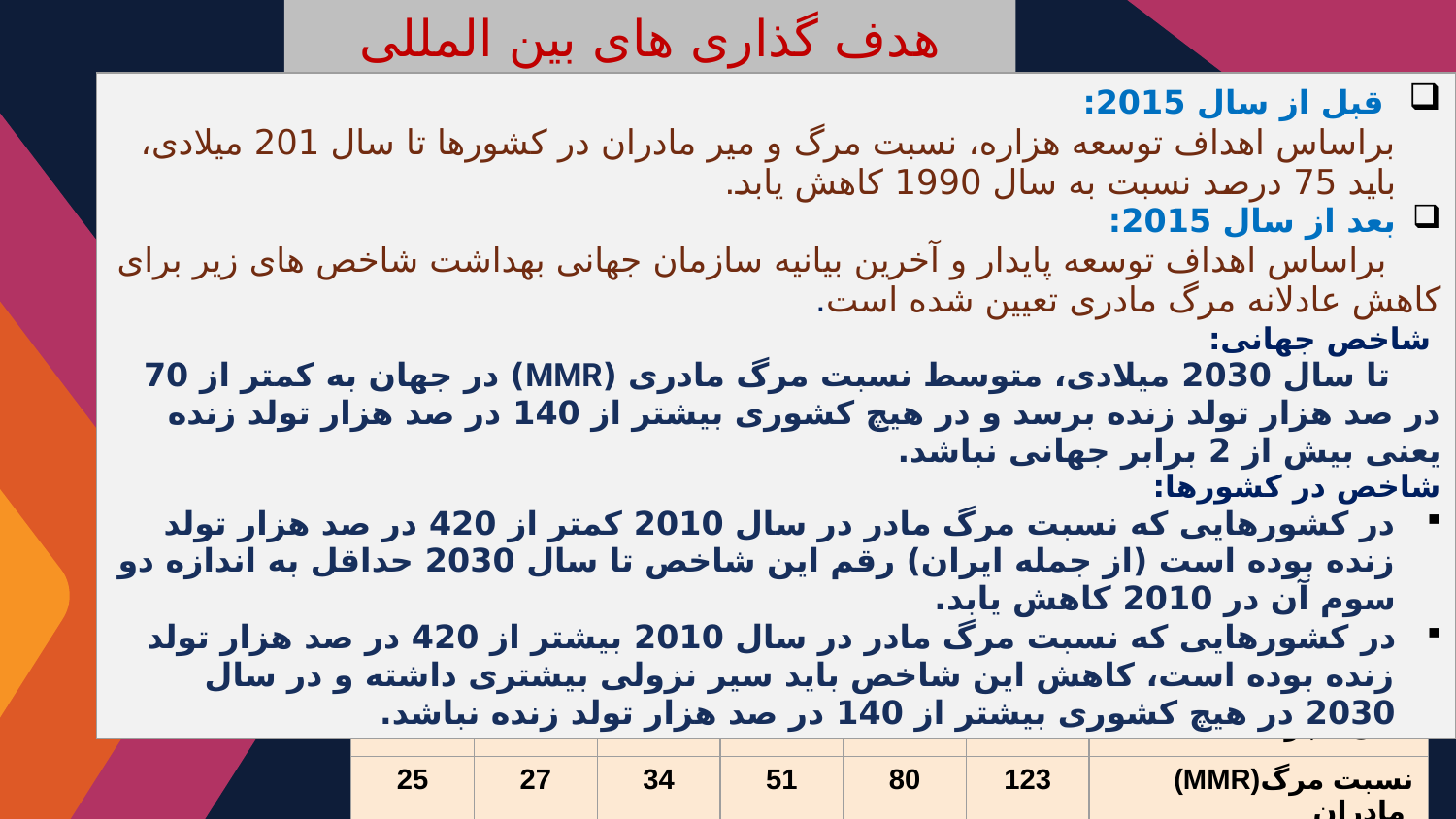

هدف گذاری های بین المللی
| قبل از سال 2015: براساس اهداف توسعه هزاره، نسبت مرگ و میر مادران در کشورها تا سال 201 میلادی، باید 75 درصد نسبت به سال 1990 کاهش یابد. بعد از سال 2015: براساس اهداف توسعه پایدار و آخرین بیانیه سازمان جهانی بهداشت شاخص های زیر برای کاهش عادلانه مرگ مادری تعیین شده است. شاخص جهانی: تا سال 2030 میلادی، متوسط نسبت مرگ مادری (MMR) در جهان به کمتر از 70 در صد هزار تولد زنده برسد و در هیچ کشوری بیشتر از 140 در صد هزار تولد زنده یعنی بیش از 2 برابر جهانی نباشد. شاخص در کشورها: در کشورهایی که نسبت مرگ مادر در سال 2010 کمتر از 420 در صد هزار تولد زنده بوده است (از جمله ایران) رقم این شاخص تا سال 2030 حداقل به اندازه دو سوم آن در 2010 کاهش یابد. در کشورهایی که نسبت مرگ مادر در سال 2010 بیشتر از 420 در صد هزار تولد زنده بوده است، کاهش این شاخص باید سیر نزولی بیشتری داشته و در سال 2030 در هیچ کشوری بیشتر از 140 در صد هزار تولد زنده نباشد. |
| --- |
| روند MMR در ایران بر اساس آخرین گزارش سازمان جهانی بهداشت |
| --- |

| 2015 | 2010 | 2005 | 2000 | 1995 | 1990 | سال میلادی |
| --- | --- | --- | --- | --- | --- | --- |
| 1394 | 1389 | 1384 | 1379 | 1374 | 1369 | سال هجری شمسی |
| 25 | 27 | 34 | 51 | 80 | 123 | (MMR)نسبت مرگ مادران |